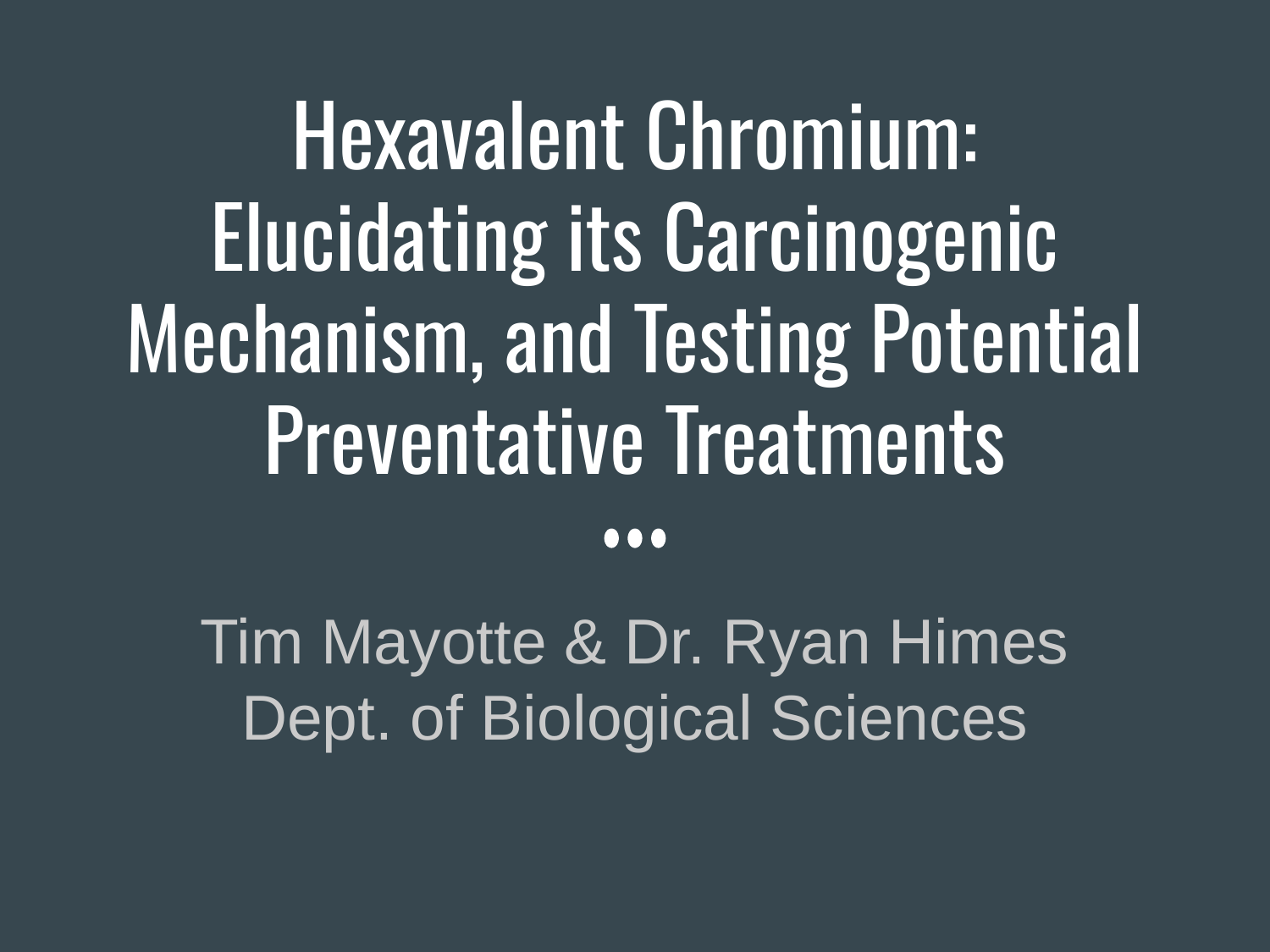

# Hexavalent Chromium: Elucidating its Carcinogenic Mechanism, and Testing Potential Preventative Treatments
Tim Mayotte & Dr. Ryan Himes
Dept. of Biological Sciences